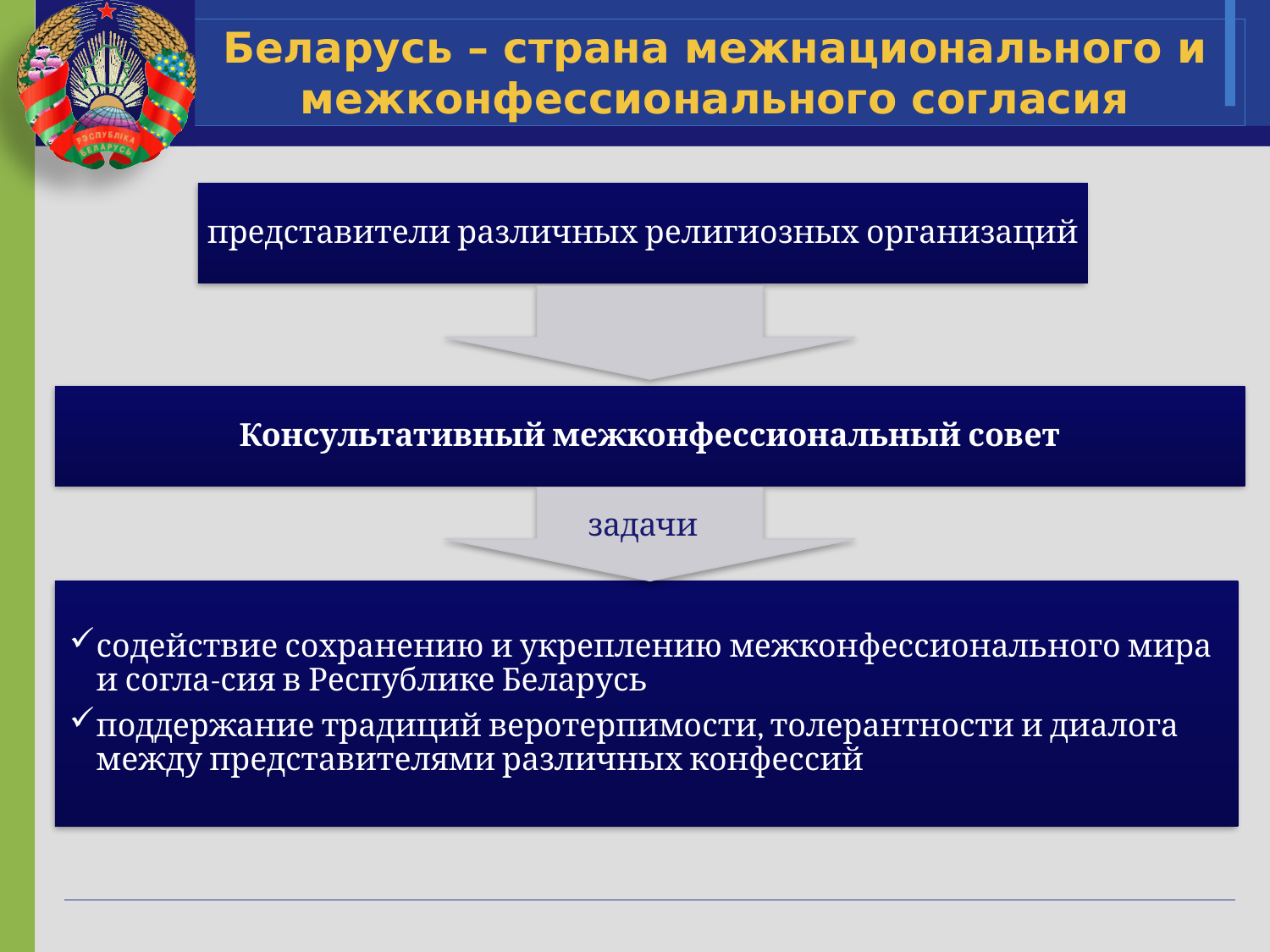

# Беларусь – страна межнационального и межконфессионального согласия

представители различных религиозных организаций

Консультативный межконфессиональный совет

задачи

содействие сохранению и укреплению межконфессионального мира и согла-сия в Республике Беларусь
поддержание традиций веротерпимости, толерантности и диалога между представителями различных конфессий